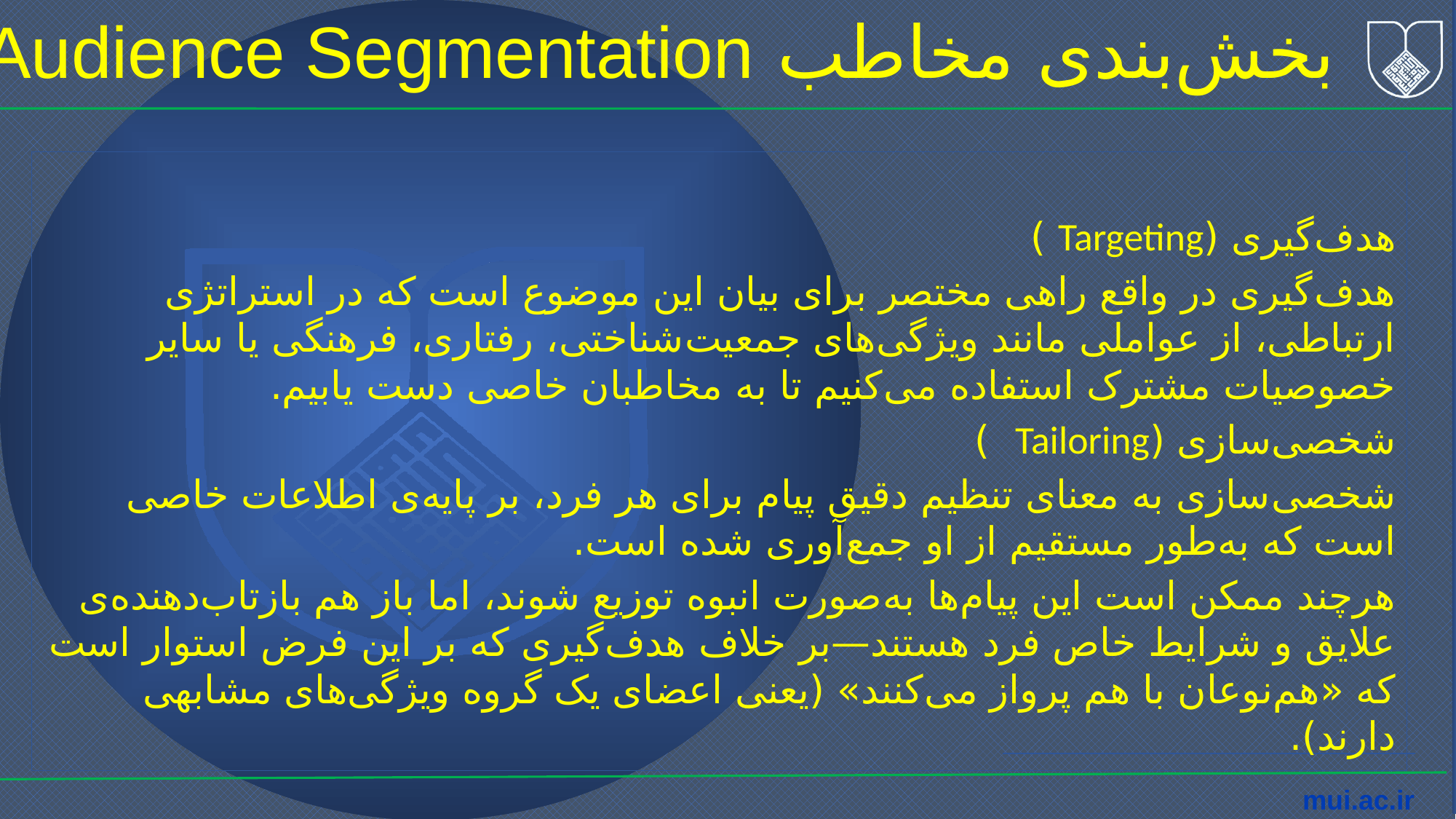

بخش‌بندی مخاطب Audience Segmentation

هدف‌گیری (Targeting )
هدف‌گیری در واقع راهی مختصر برای بیان این موضوع است که در استراتژی ارتباطی، از عواملی مانند ویژگی‌های جمعیت‌شناختی، رفتاری، فرهنگی یا سایر خصوصیات مشترک استفاده می‌کنیم تا به مخاطبان خاصی دست یابیم.
شخصی‌سازی (Tailoring  )
شخصی‌سازی به معنای تنظیم دقیق پیام برای هر فرد، بر پایه‌ی اطلاعات خاصی است که به‌طور مستقیم از او جمع‌آوری شده است.
هرچند ممکن است این پیام‌ها به‌صورت انبوه توزیع شوند، اما باز هم بازتاب‌دهنده‌ی علایق و شرایط خاص فرد هستند—بر خلاف هدف‌گیری که بر این فرض استوار است که «هم‌نوعان با هم پرواز می‌کنند» (یعنی اعضای یک گروه ویژگی‌های مشابهی دارند).